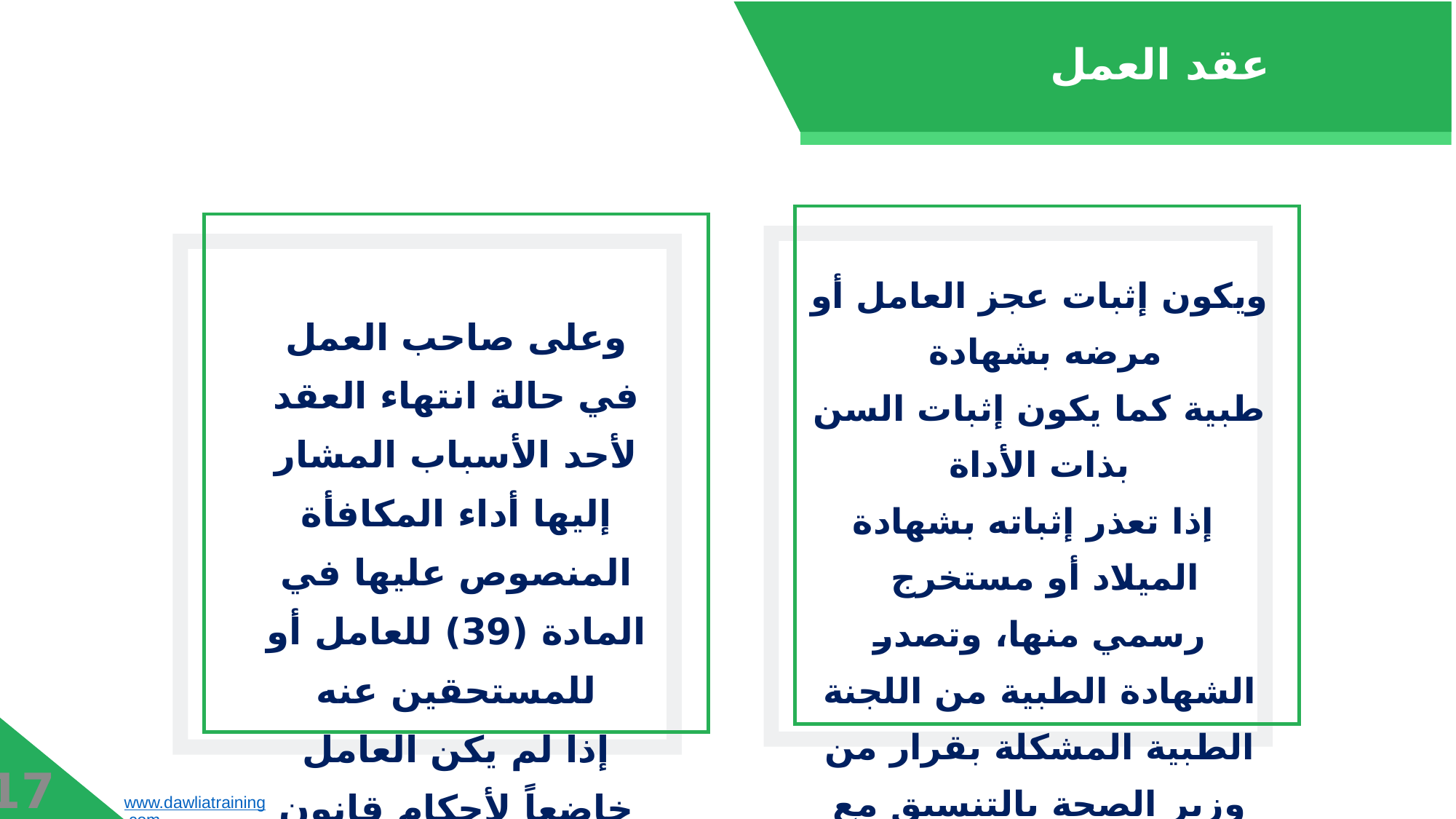

عقد العمل

ويكون إثبات عجز العامل أو مرضه بشهادة
طبية كما يكون إثبات السن بذات الأداة
 إذا تعذر إثباته بشهادة الميلاد أو مستخرج
رسمي منها، وتصدر الشهادة الطبية من اللجنة الطبية المشكلة بقرار من وزير الصحة بالتنسيق مع الوزير لأغراض تنفيذ القانون ويجب أن يتضمن هذا القرار تنظيم إجراءات العمل، وتكون قراراتها نهائية

وعلى صاحب العمل في حالة انتهاء العقد لأحد الأسباب المشار إليها أداء المكافأة المنصوص عليها في المادة (39) للعامل أو للمستحقين عنه
إذا لم يكن العامل خاضعاً لأحكام قانون التأمينات الاجتماعية
170
www.dawliatraining.com